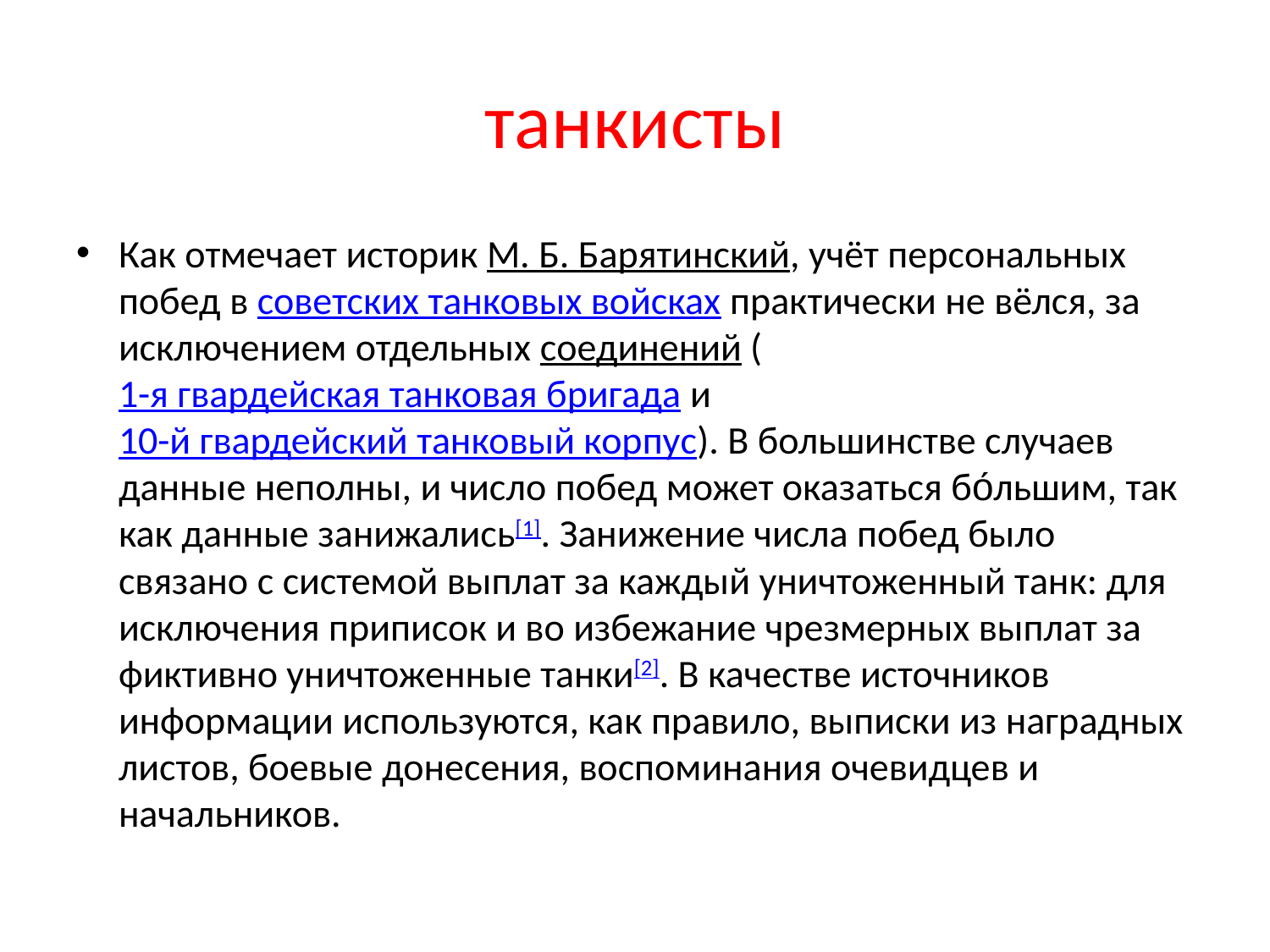

# танкисты
Как отмечает историк М. Б. Барятинский, учёт персональных побед в советских танковых войсках практически не вёлся, за исключением отдельных соединений (1-я гвардейская танковая бригада и 10-й гвардейский танковый корпус). В большинстве случаев данные неполны, и число побед может оказаться бо́льшим, так как данные занижались[1]. Занижение числа побед было связано с системой выплат за каждый уничтоженный танк: для исключения приписок и во избежание чрезмерных выплат за фиктивно уничтоженные танки[2]. В качестве источников информации используются, как правило, выписки из наградных листов, боевые донесения, воспоминания очевидцев и начальников.